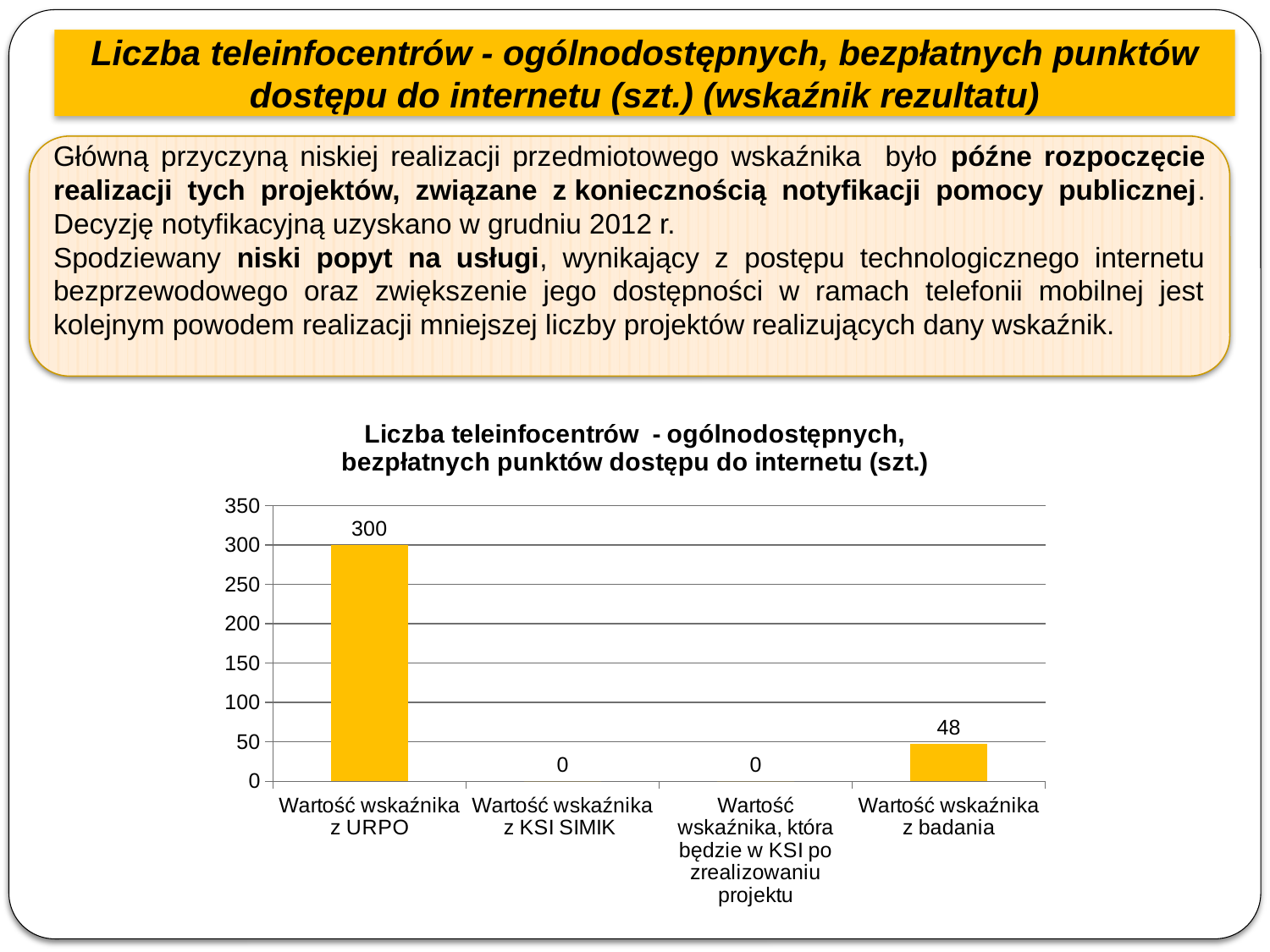

Liczba teleinfocentrów - ogólnodostępnych, bezpłatnych punktów dostępu do internetu (szt.) (wskaźnik rezultatu)
Główną przyczyną niskiej realizacji przedmiotowego wskaźnika  było późne rozpoczęcie realizacji tych projektów, związane z koniecznością notyfikacji pomocy publicznej. Decyzję notyfikacyjną uzyskano w grudniu 2012 r.
Spodziewany niski popyt na usługi, wynikający z postępu technologicznego internetu bezprzewodowego oraz zwiększenie jego dostępności w ramach telefonii mobilnej jest kolejnym powodem realizacji mniejszej liczby projektów realizujących dany wskaźnik.

### Chart: Liczba teleinfocentrów  - ogólnodostępnych, bezpłatnych punktów dostępu do internetu (szt.)

| Category | Liczba teleinfocentrów - ogólnodostępnych, bezpłatnych punktów dostępu do Internetu |
|---|---|
| Wartość wskaźnika z URPO | 300.0 |
| Wartość wskaźnika z KSI SIMIK  | 0.0 |
| Wartość wskaźnika, która będzie w KSI po zrealizowaniu projektu | 0.0 |
| Wartość wskaźnika z badania | 48.0 |